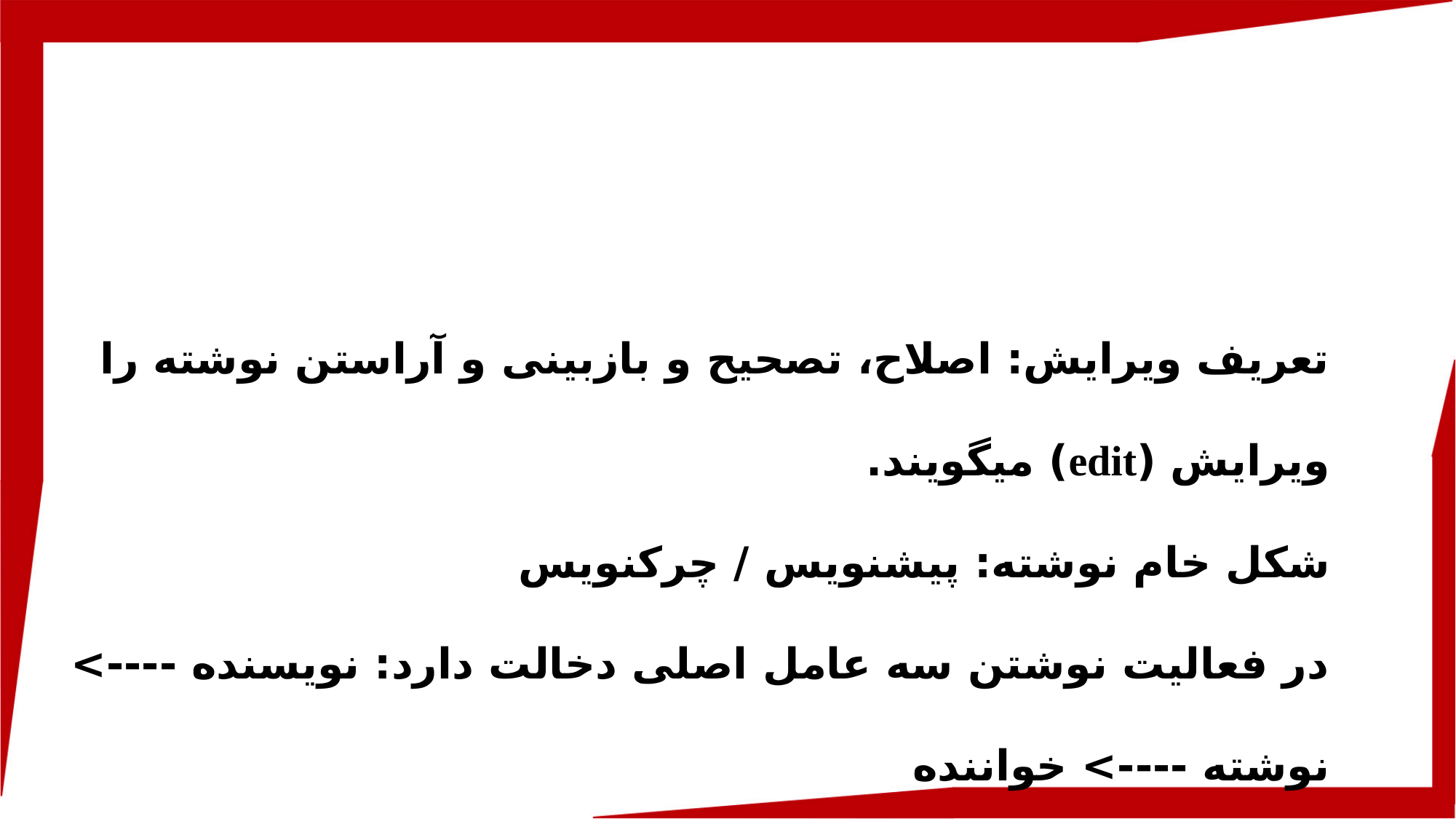

تعریف ویرایش: اصلاح، تصحیح و بازبینی و آراستن نوشته را ویرایش (edit) می­گویند.
شکل خام نوشته: پیش­نویس / چرک­نویس
در فعالیت نوشتن سه عامل اصلی دخالت دارد: نویسنده ----> نوشته ----> خواننده